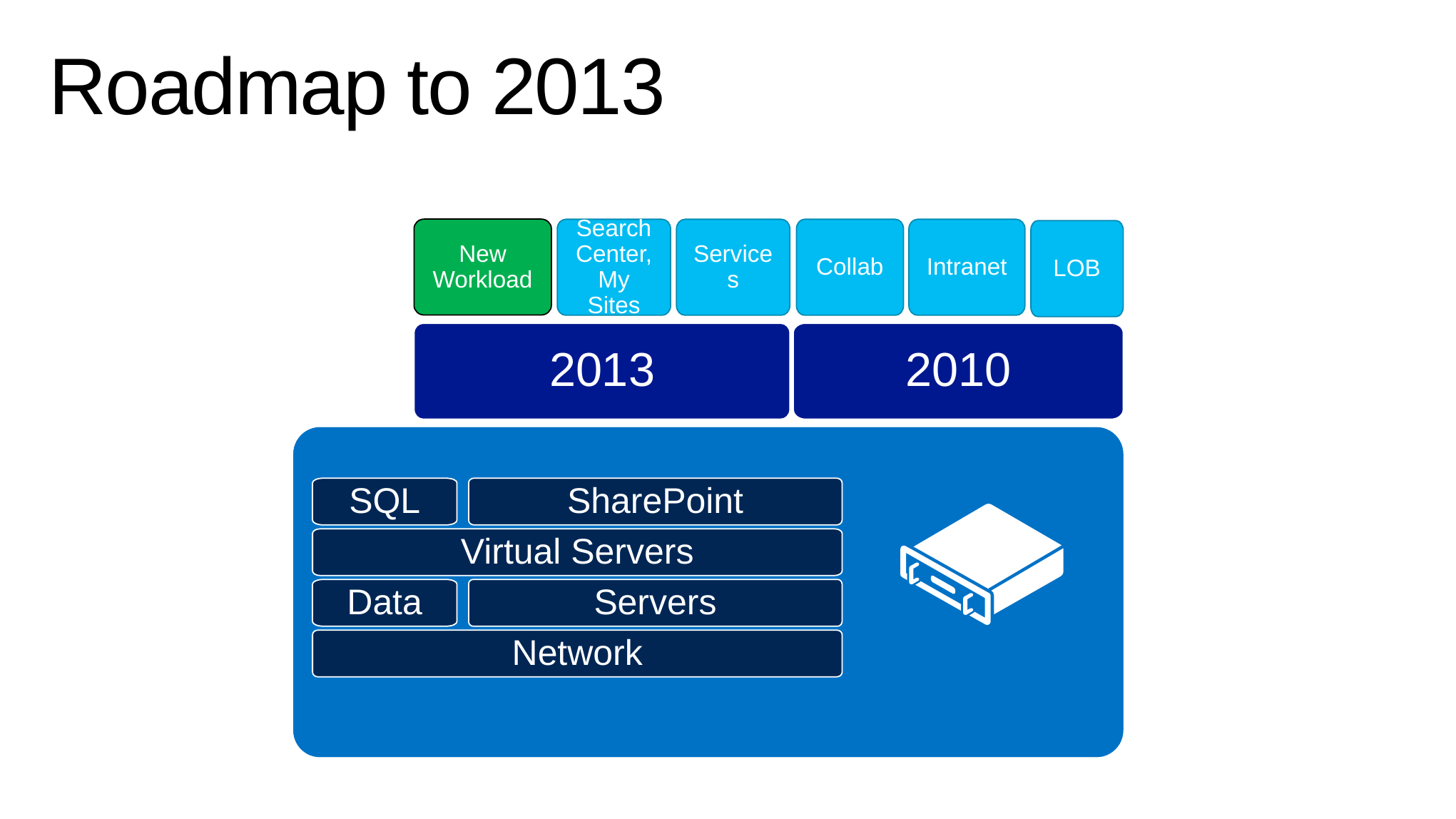

# Roadmap to 2013
New Workload
Search
Center, My Sites
Services
Collab
Intranet
LOB
2013
2010

SQL
SharePoint
Virtual Servers
Data
Servers
Network